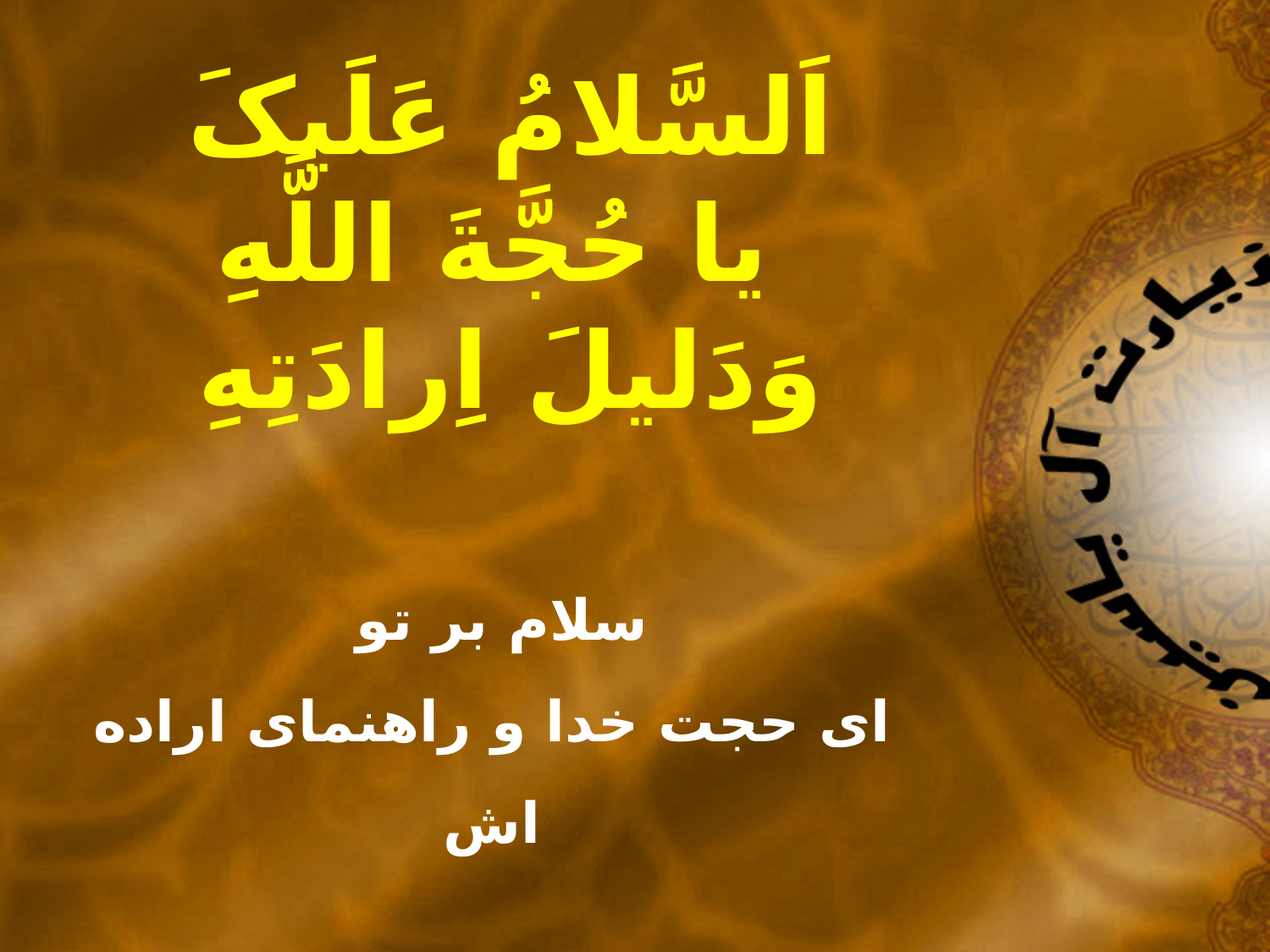

اَلسَّلامُ عَلَيکَ
يا حُجَّةَ اللَّهِ وَدَليلَ اِرادَتِهِ
سلام بر تو
اى حجت خدا و راهنماى اراده اش